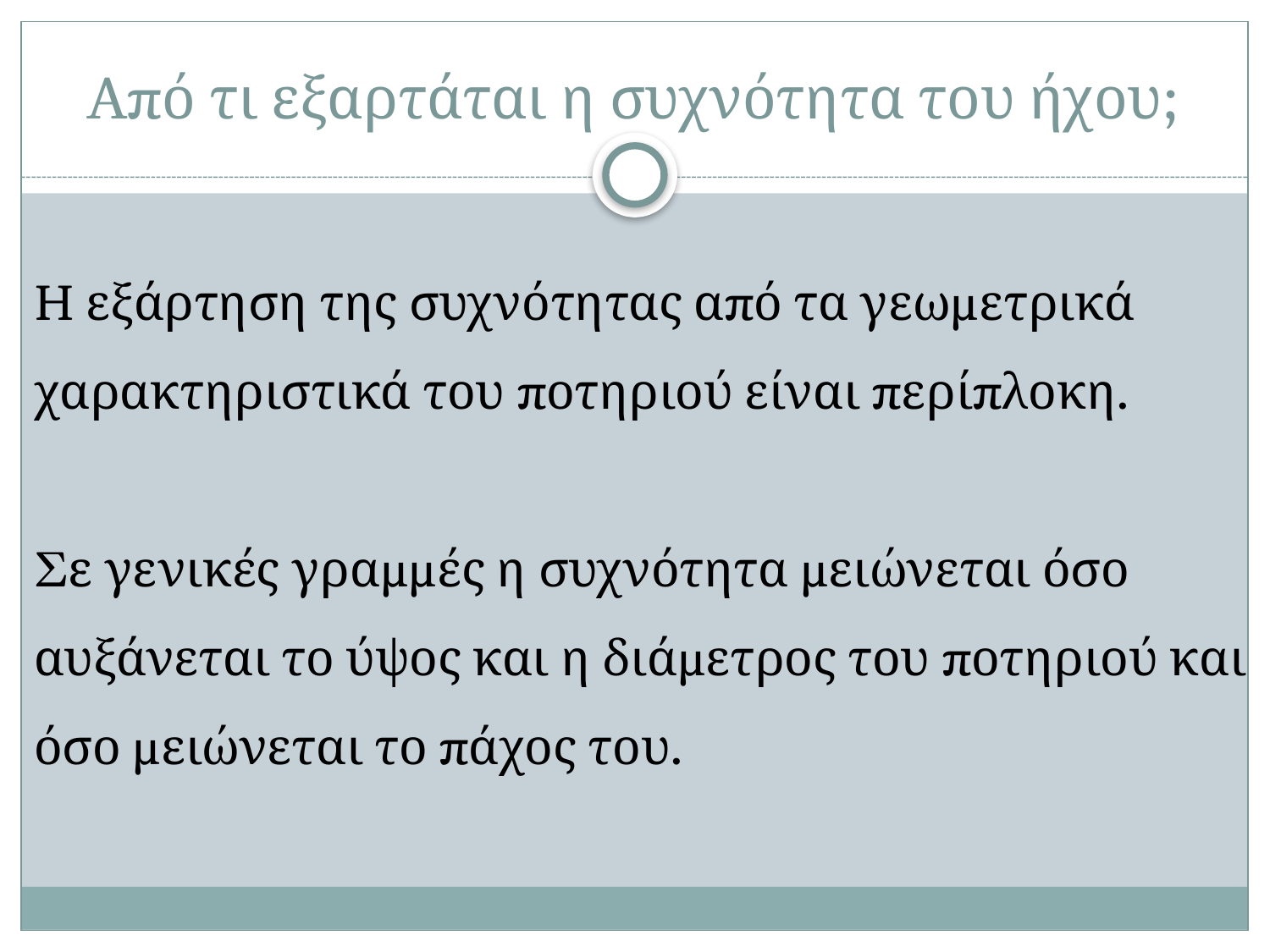

# Από τι εξαρτάται η συχνότητα του ήχου;

Η εξάρτηση της συχνότητας από τα γεωμετρικά χαρακτηριστικά του ποτηριού είναι περίπλοκη.

Σε γενικές γραμμές η συχνότητα μειώνεται όσο αυξάνεται το ύψος και η διάμετρος του ποτηριού και όσο μειώνεται το πάχος του.